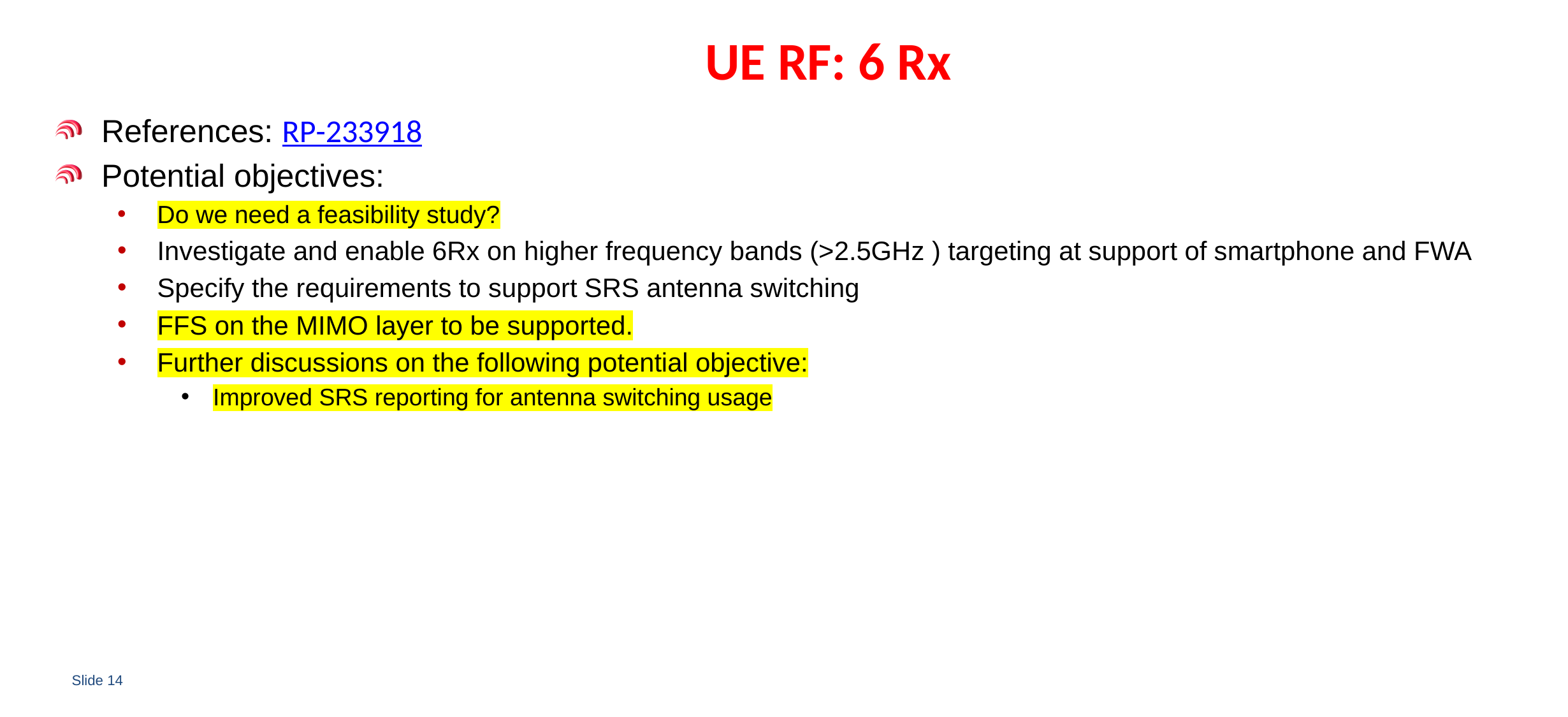

# UE RF: 6 Rx
References: RP-233918
Potential objectives:
Do we need a feasibility study?
Investigate and enable 6Rx on higher frequency bands (>2.5GHz ) targeting at support of smartphone and FWA
Specify the requirements to support SRS antenna switching
FFS on the MIMO layer to be supported.
Further discussions on the following potential objective:
Improved SRS reporting for antenna switching usage